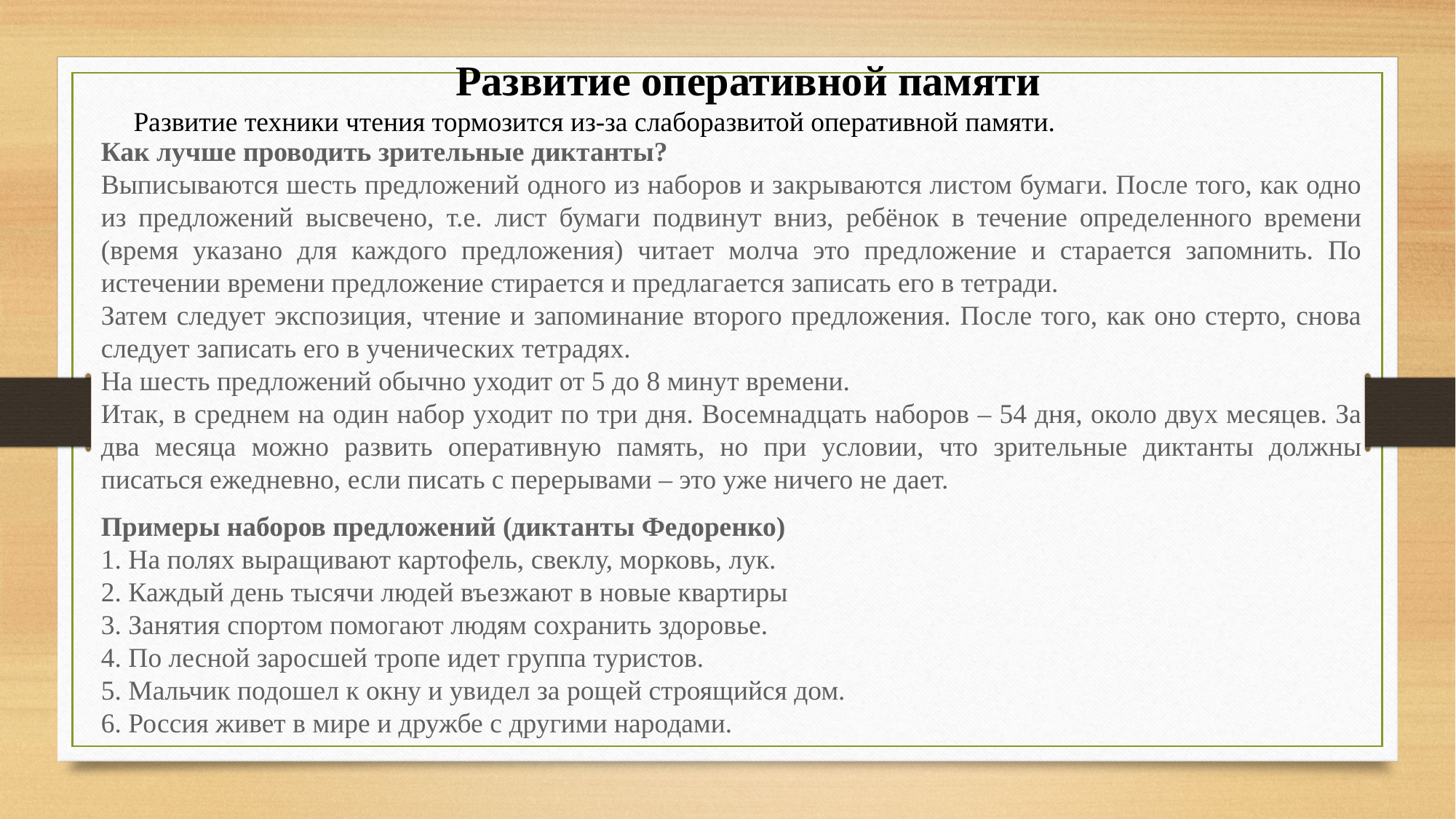

Развитие оперативной памяти
Развитие техники чтения тормозится из-за слаборазвитой оперативной памяти.
Как лучше проводить зрительные диктанты?
Выписываются шесть предложений одного из наборов и закрываются листом бумаги. После того, как одно из предложений высвечено, т.е. лист бумаги подвинут вниз, ребёнок в течение определенного времени (время указано для каждого предложения) читает молча это предложение и старается запомнить. По истечении времени предложение стирается и предлагается записать его в тетради.
Затем следует экспозиция, чтение и запоминание второго предложения. После того, как оно стерто, снова следует записать его в ученических тетрадях.
На шесть предложений обычно уходит от 5 до 8 минут времени.
Итак, в среднем на один набор уходит по три дня. Восемнадцать наборов – 54 дня, около двух месяцев. За два месяца можно развить оперативную память, но при условии, что зрительные диктанты должны писаться ежедневно, если писать с перерывами – это уже ничего не дает.
Примеры наборов предложений (диктанты Федоренко)
1. На полях выращивают картофель, свеклу, морковь, лук.
2. Каждый день тысячи людей въезжают в новые квартиры
3. Занятия спортом помогают людям сохранить здоровье.
4. По лесной заросшей тропе идет группа туристов.
5. Мальчик подошел к окну и увидел за рощей строящийся дом.
6. Россия живет в мире и дружбе с другими народами.